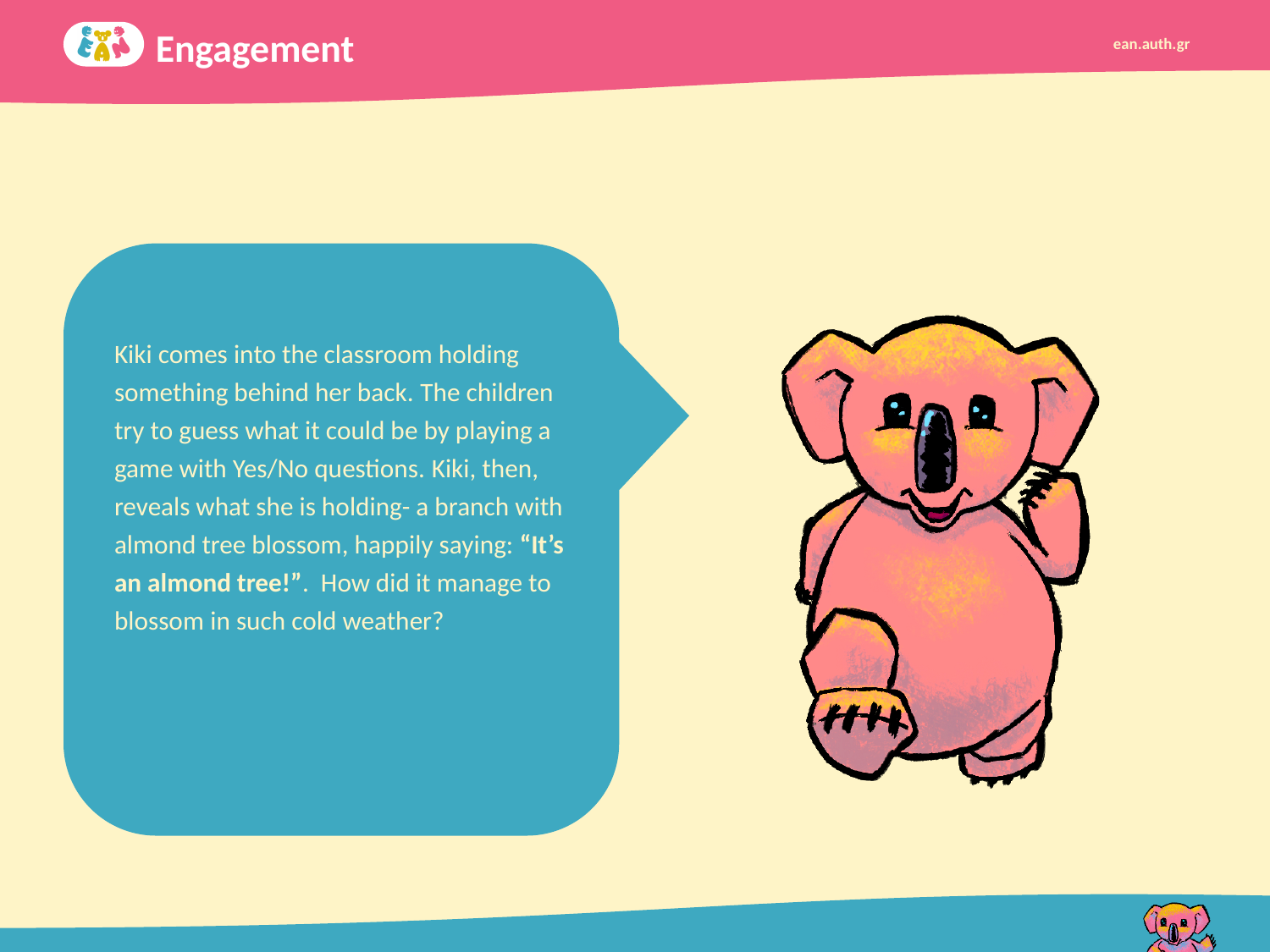

Engagement

Kiki comes into the classroom holding something behind her back. The children try to guess what it could be by playing a game with Yes/No questions. Kiki, then, reveals what she is holding- a branch with almond tree blossom, happily saying: “It’s an almond tree!”.  How did it manage to blossom in such cold weather?